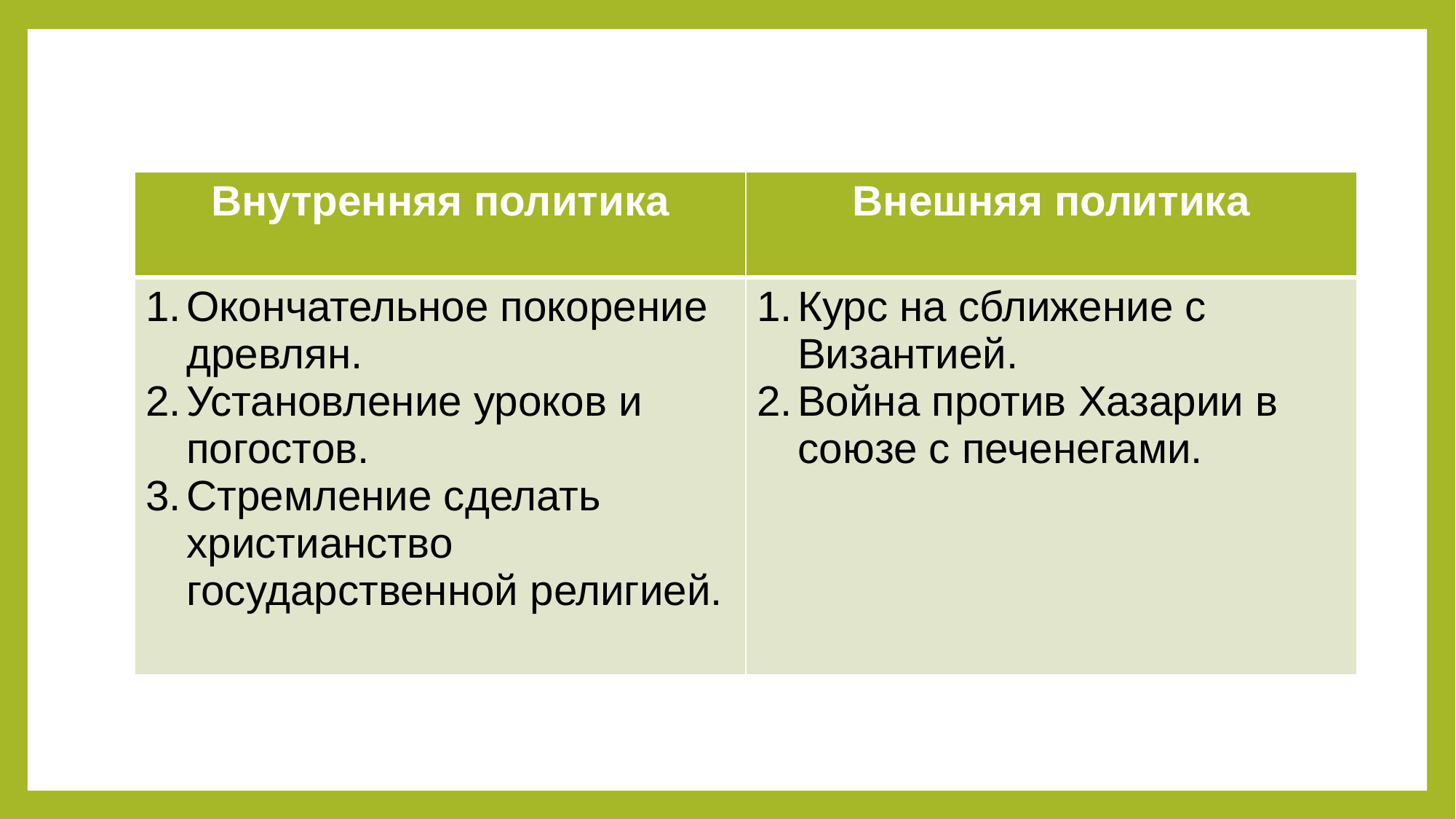

| Внутренняя политика | Внешняя политика |
| --- | --- |
| Окончательное покорение древлян. Установление уроков и погостов. Стремление сделать христианство государственной религией. | Курс на сближение с Византией. Война против Хазарии в союзе с печенегами. |